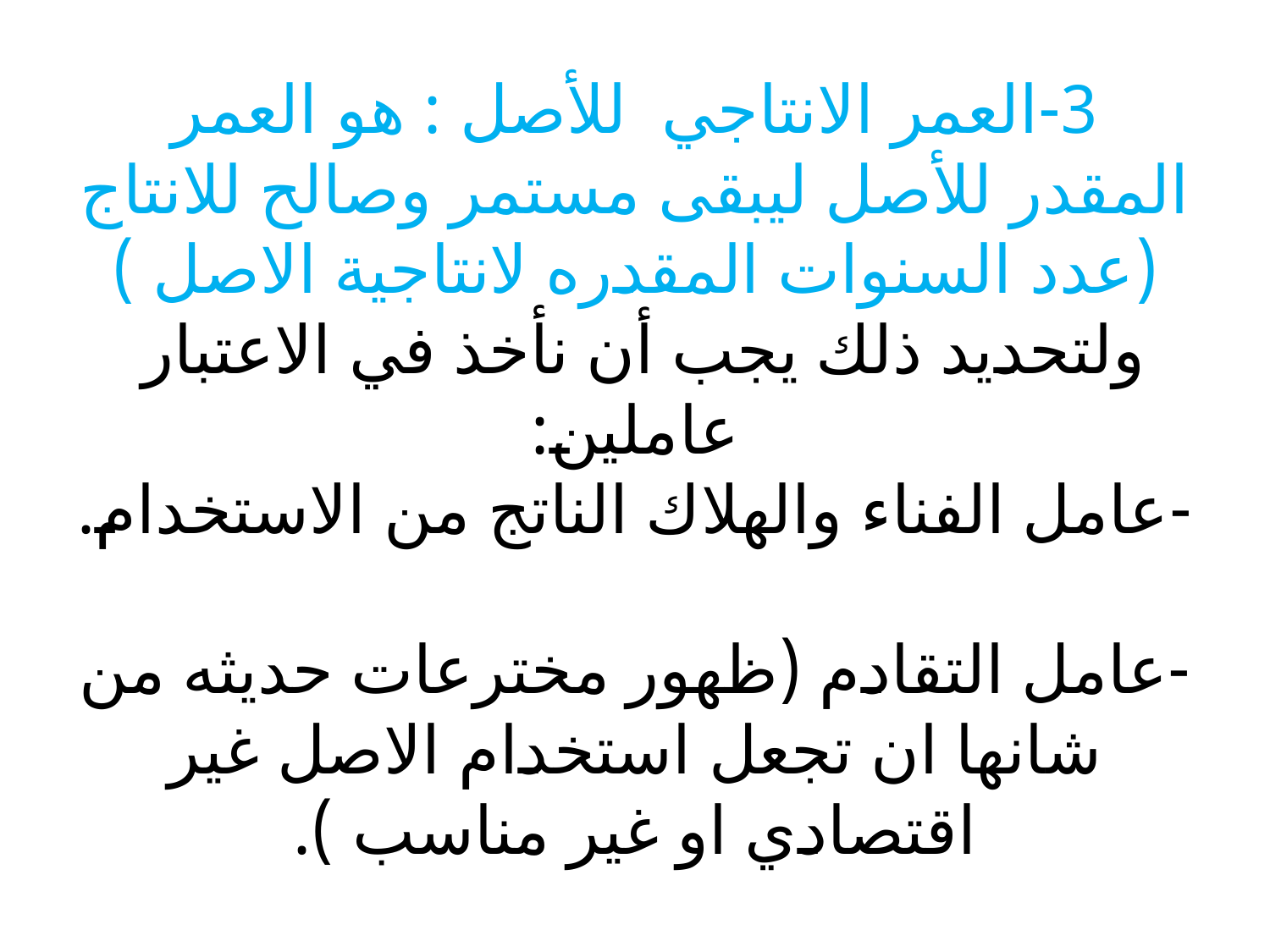

# 3-العمر الانتاجي  للأصل : هو العمر المقدر للأصل ليبقى مستمر وصالح للانتاج (عدد السنوات المقدره لانتاجية الاصل ) ولتحديد ذلك يجب أن نأخذ في الاعتبار  عاملين: -عامل الفناء والهلاك الناتج من الاستخدام. -عامل التقادم (ظهور مخترعات حديثه من شانها ان تجعل استخدام الاصل غير اقتصادي او غير مناسب ).